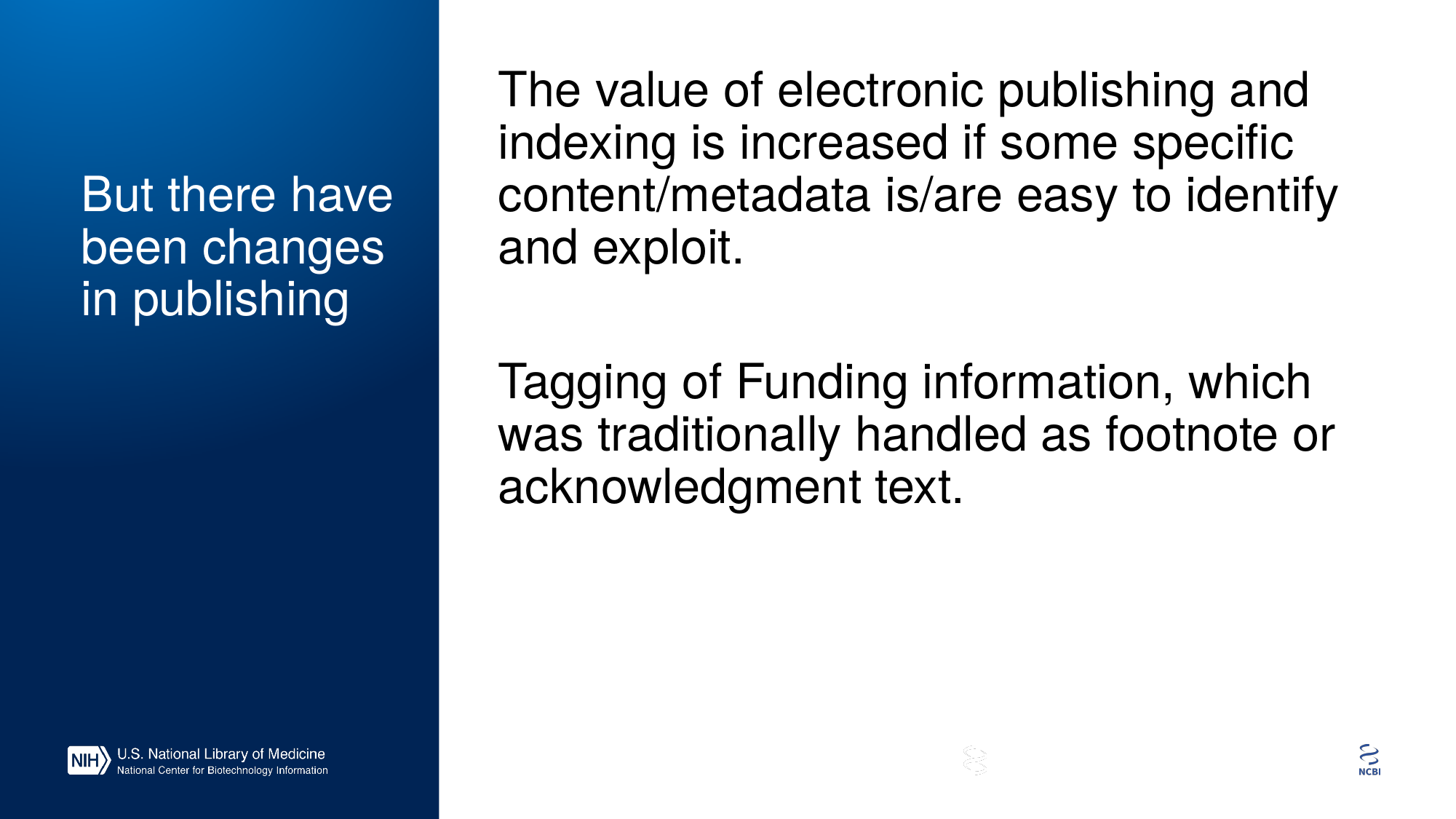

The value of electronic publishing and indexing is increased if some specific content/metadata is/are easy to identify and exploit.

Tagging of Funding information, which was traditionally handled as footnote or acknowledgment text.
# But there have been changes in publishing